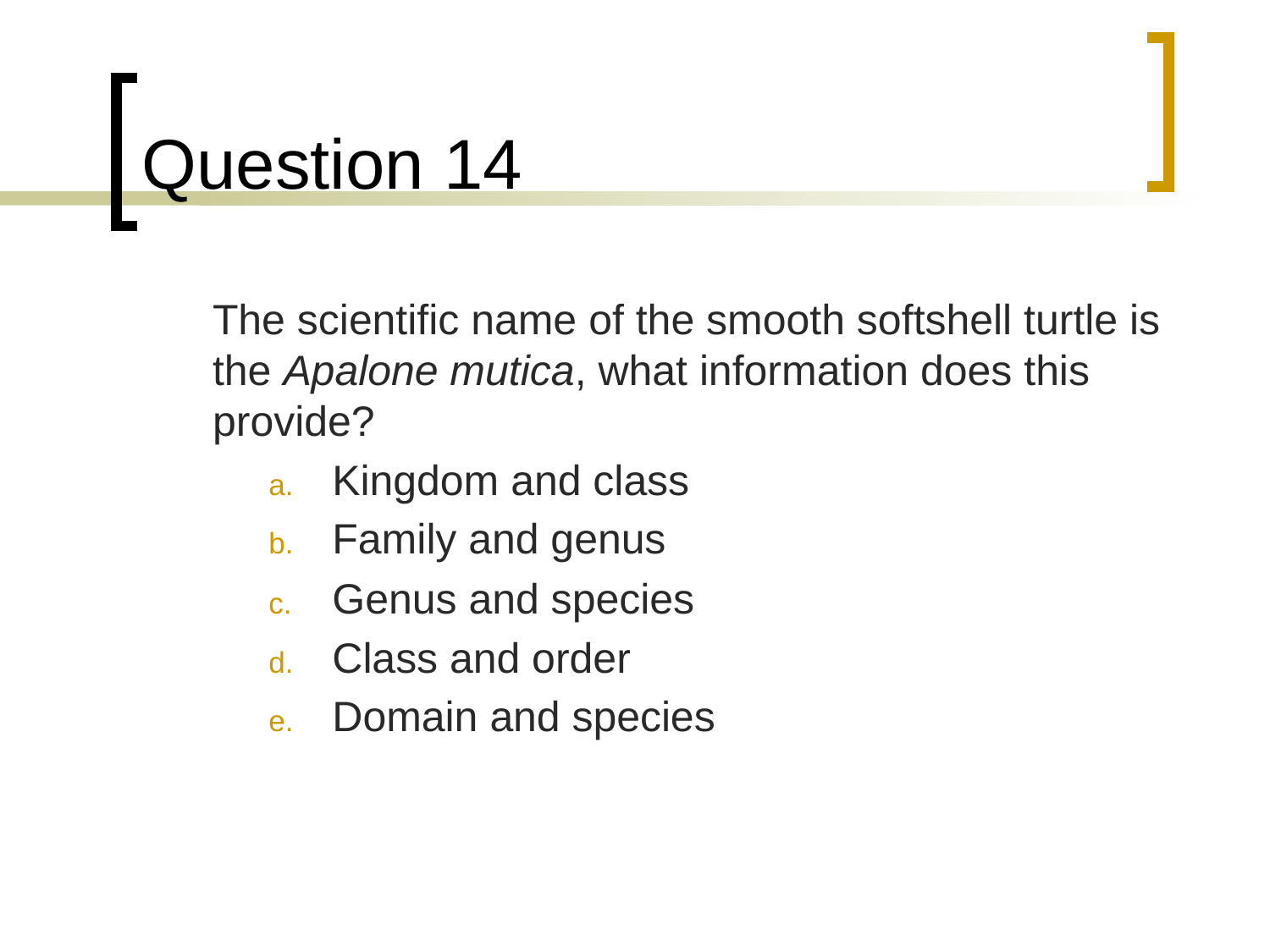

# Question 14
	The scientific name of the smooth softshell turtle is the Apalone mutica, what information does this provide?
Kingdom and class
Family and genus
Genus and species
Class and order
Domain and species